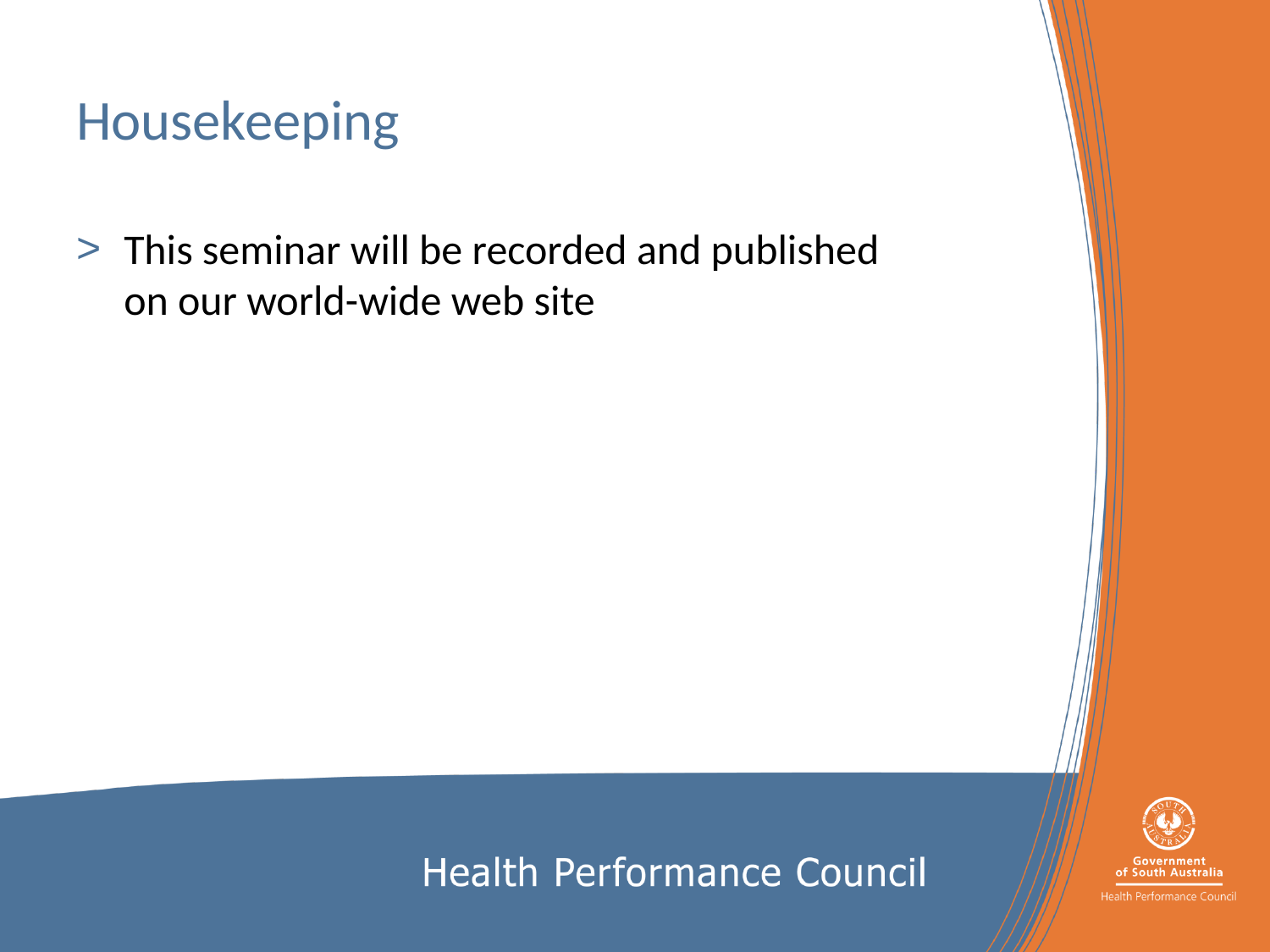

# Housekeeping
This seminar will be recorded and published on our world-wide web site